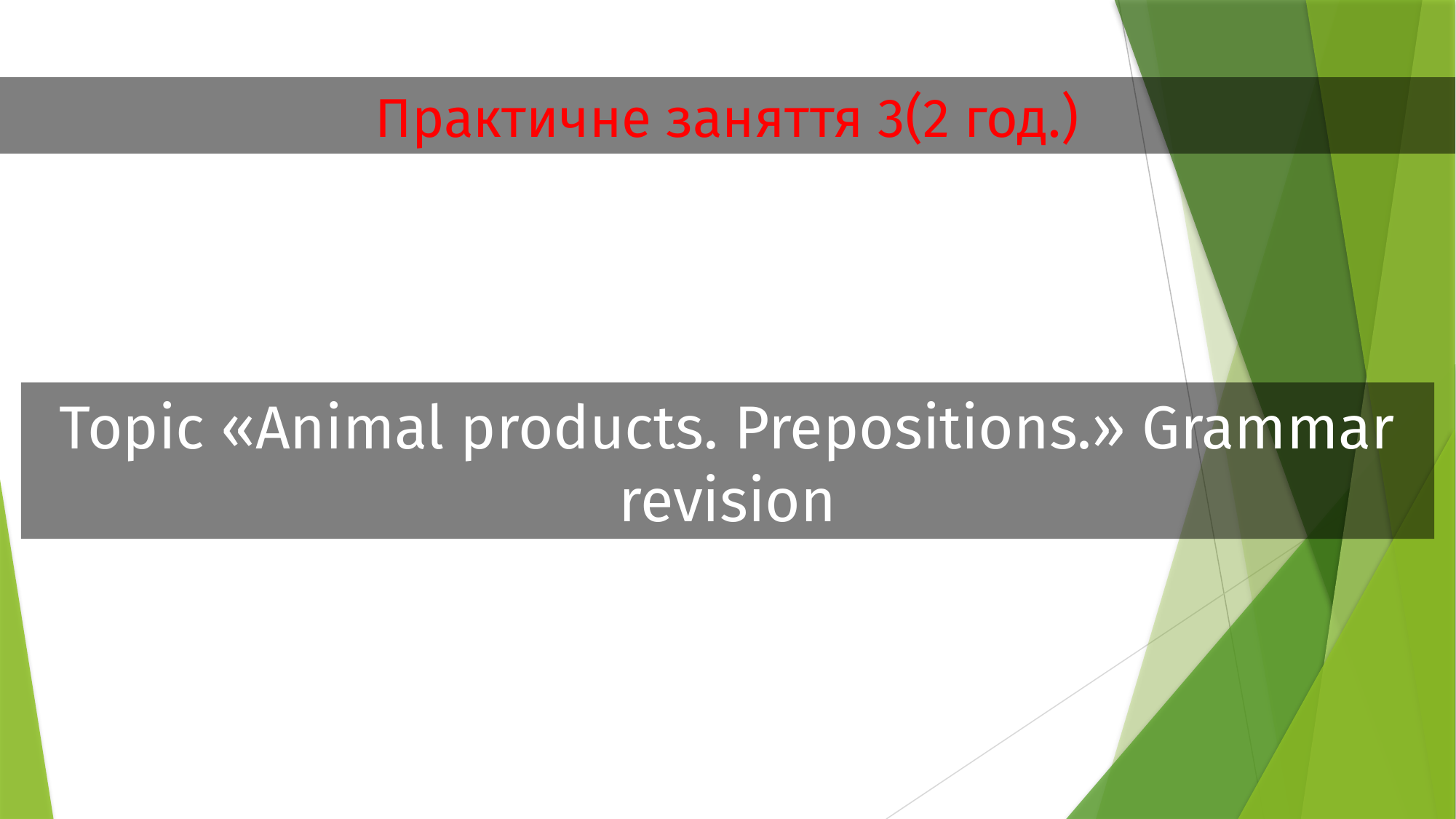

Практичне заняття 3(2 год.)
Topic «Animal products. Prepositions.» Grammar revision